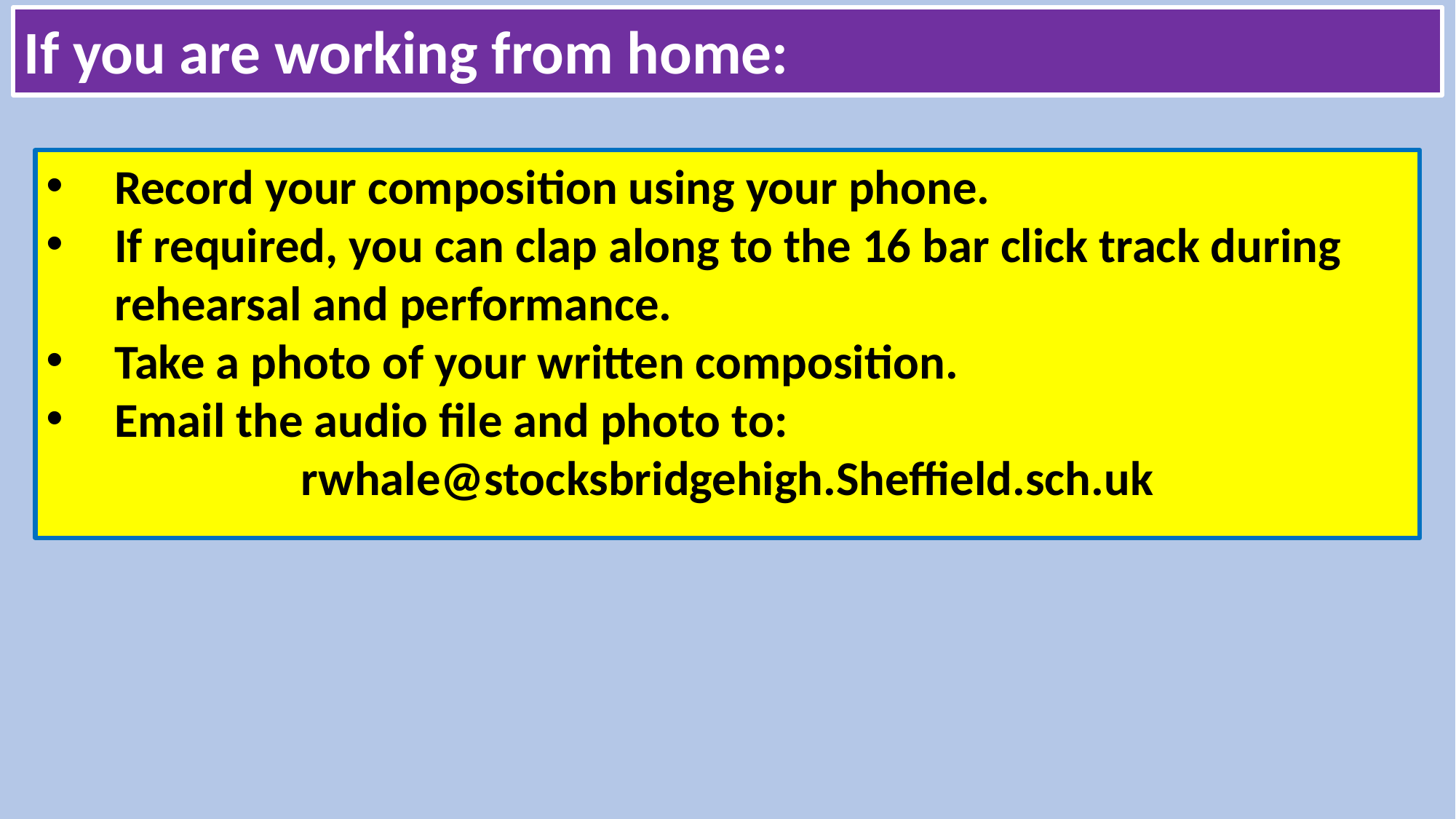

If you are working from home:
Record your composition using your phone.
If required, you can clap along to the 16 bar click track during rehearsal and performance.
Take a photo of your written composition.
Email the audio file and photo to:
rwhale@stocksbridgehigh.Sheffield.sch.uk